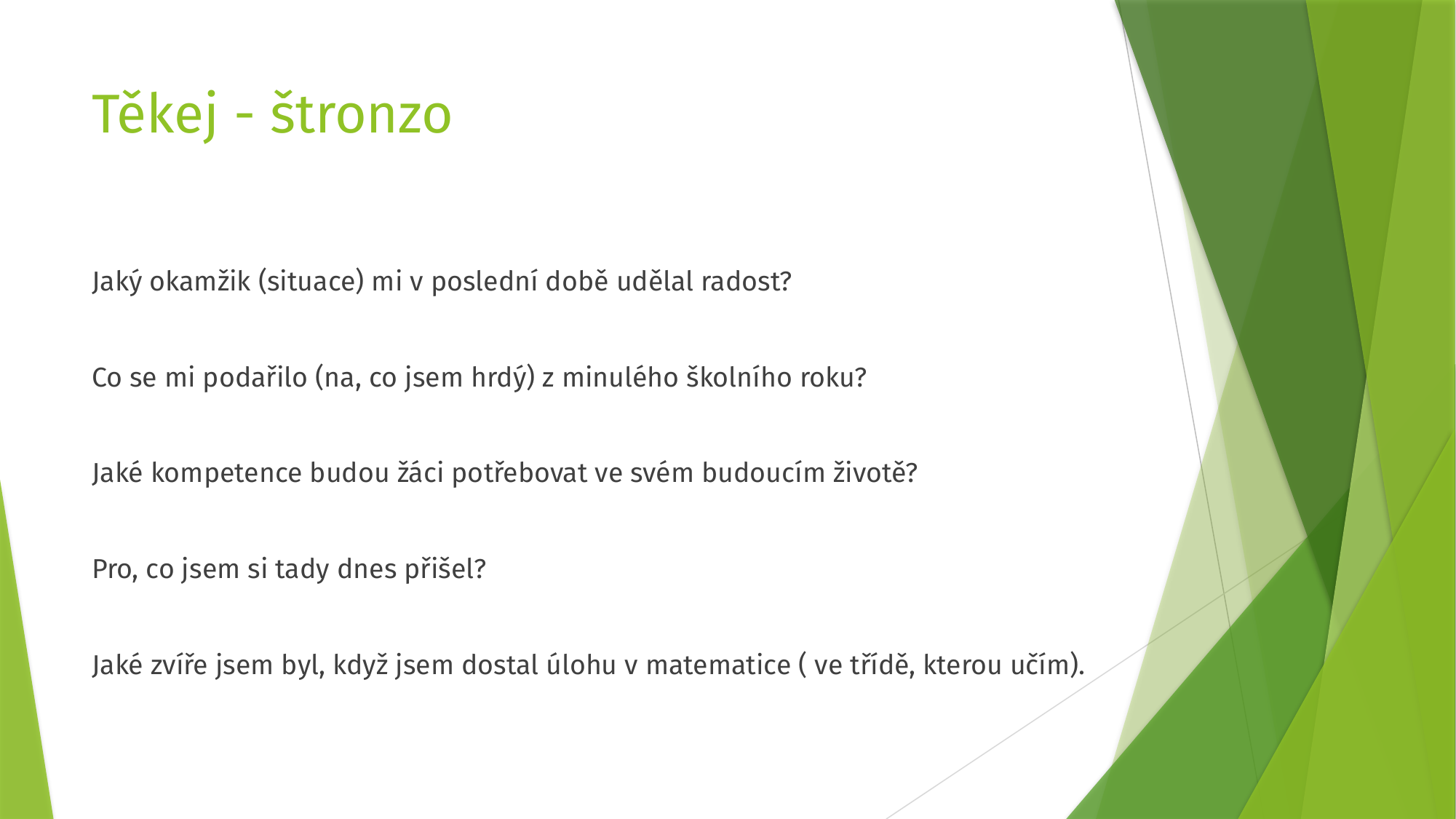

# Těkej - štronzo
Jaký okamžik (situace) mi v poslední době udělal radost?

Co se mi podařilo (na, co jsem hrdý) z minulého školního roku?

Jaké kompetence budou žáci potřebovat ve svém budoucím životě?

Pro, co jsem si tady dnes přišel?

Jaké zvíře jsem byl, když jsem dostal úlohu v matematice ( ve třídě, kterou učím).